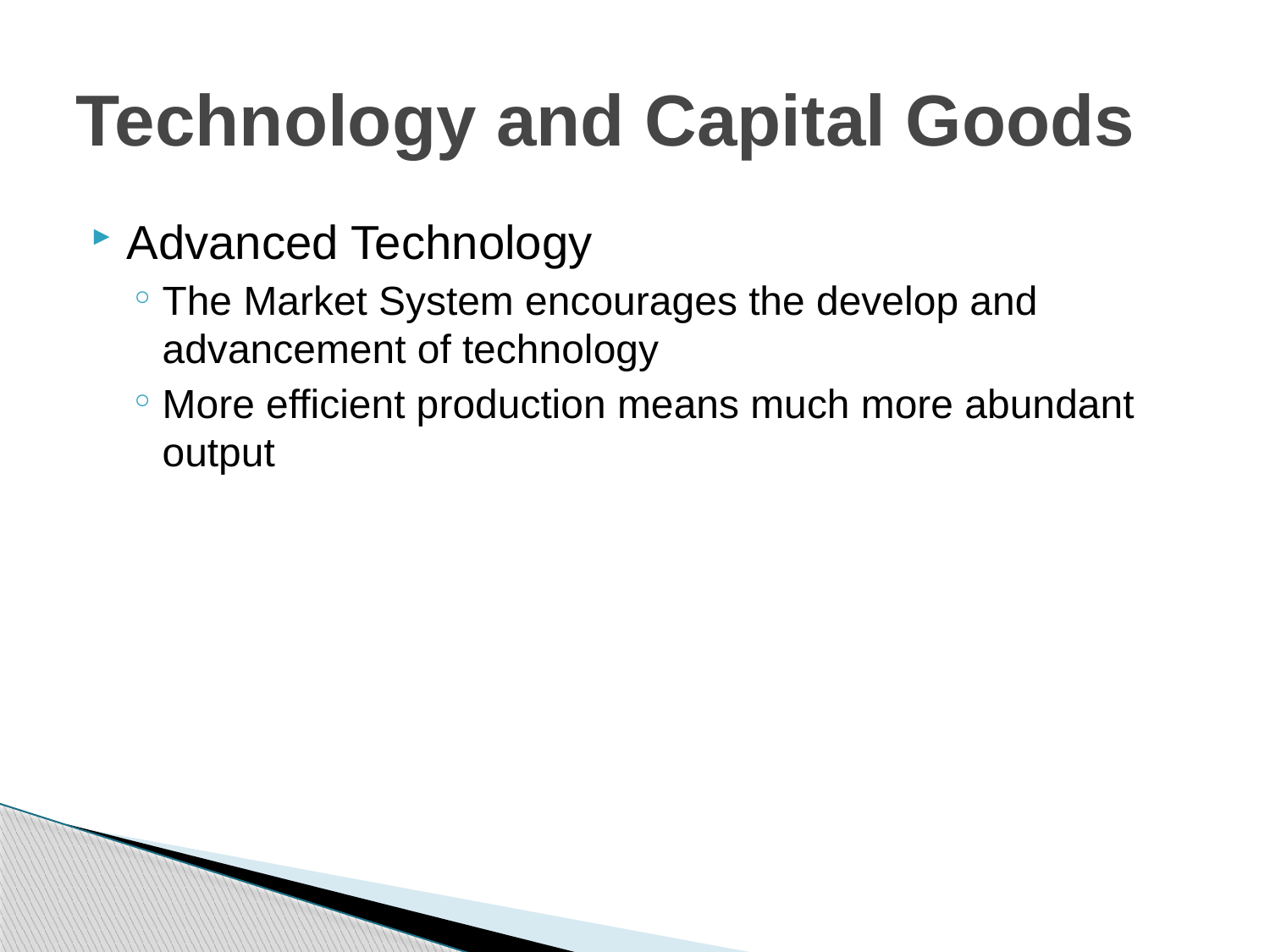

# Technology and Capital Goods
Advanced Technology
The Market System encourages the develop and advancement of technology
More efficient production means much more abundant output